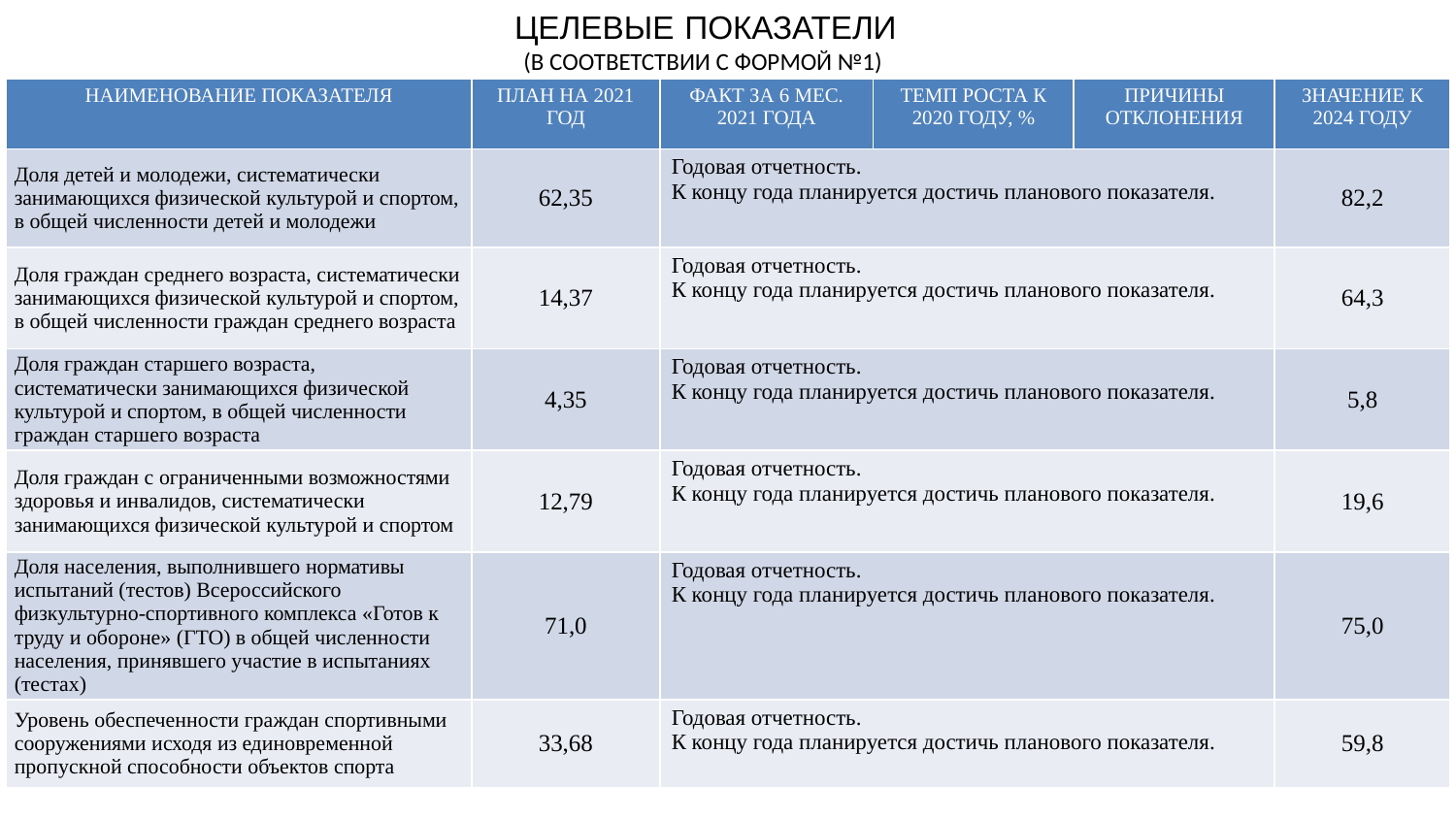

ЦЕЛЕВЫЕ ПОКАЗАТЕЛИ
(В СООТВЕТСТВИИ С ФОРМОЙ №1)
| НАИМЕНОВАНИЕ ПОКАЗАТЕЛЯ | ПЛАН НА 2021 ГОД | ФАКТ ЗА 6 МЕС. 2021 ГОДА | ТЕМП РОСТА К 2020 ГОДУ, % | ПРИЧИНЫ ОТКЛОНЕНИЯ | Значение к 2024 году |
| --- | --- | --- | --- | --- | --- |
| Доля детей и молодежи, систематически занимающихся физической культурой и спортом, в общей численности детей и молодежи | 62,35 | Годовая отчетность. К концу года планируется достичь планового показателя. |  |  | 82,2 |
| Доля граждан среднего возраста, систематически занимающихся физической культурой и спортом, в общей численности граждан среднего возраста | 14,37 | Годовая отчетность. К концу года планируется достичь планового показателя. |  |  | 64,3 |
| Доля граждан старшего возраста, систематически занимающихся физической культурой и спортом, в общей численности граждан старшего возраста | 4,35 | Годовая отчетность. К концу года планируется достичь планового показателя. |  |  | 5,8 |
| Доля граждан с ограниченными возможностями здоровья и инвалидов, систематически занимающихся физической культурой и спортом | 12,79 | Годовая отчетность. К концу года планируется достичь планового показателя. |  |  | 19,6 |
| Доля населения, выполнившего нормативы испытаний (тестов) Всероссийского физкультурно-спортивного комплекса «Готов к труду и обороне» (ГТО) в общей численности населения, принявшего участие в испытаниях (тестах) | 71,0 | Годовая отчетность. К концу года планируется достичь планового показателя. |  |  | 75,0 |
| Уровень обеспеченности граждан спортивными сооружениями исходя из единовременной пропускной способности объектов спорта | 33,68 | Годовая отчетность. К концу года планируется достичь планового показателя. |  |  | 59,8 |